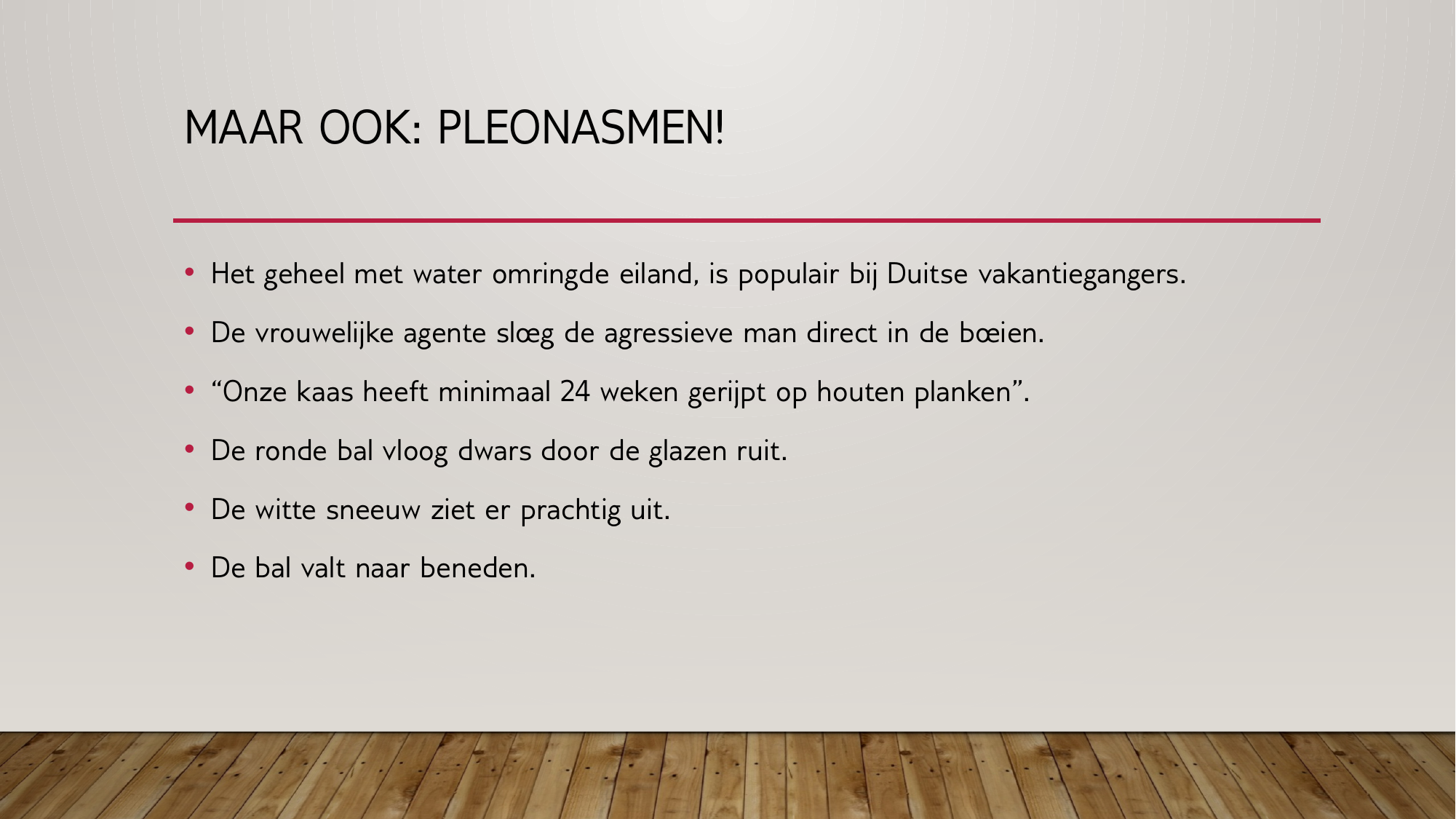

# Maar ook: pleonasmen!
Het geheel met water omringde eiland, is populair bij Duitse vakantiegangers.
De vrouwelijke agente sloeg de agressieve man direct in de boeien.
“Onze kaas heeft minimaal 24 weken gerijpt op houten planken”.
De ronde bal vloog dwars door de glazen ruit.
De witte sneeuw ziet er prachtig uit.
De bal valt naar beneden.